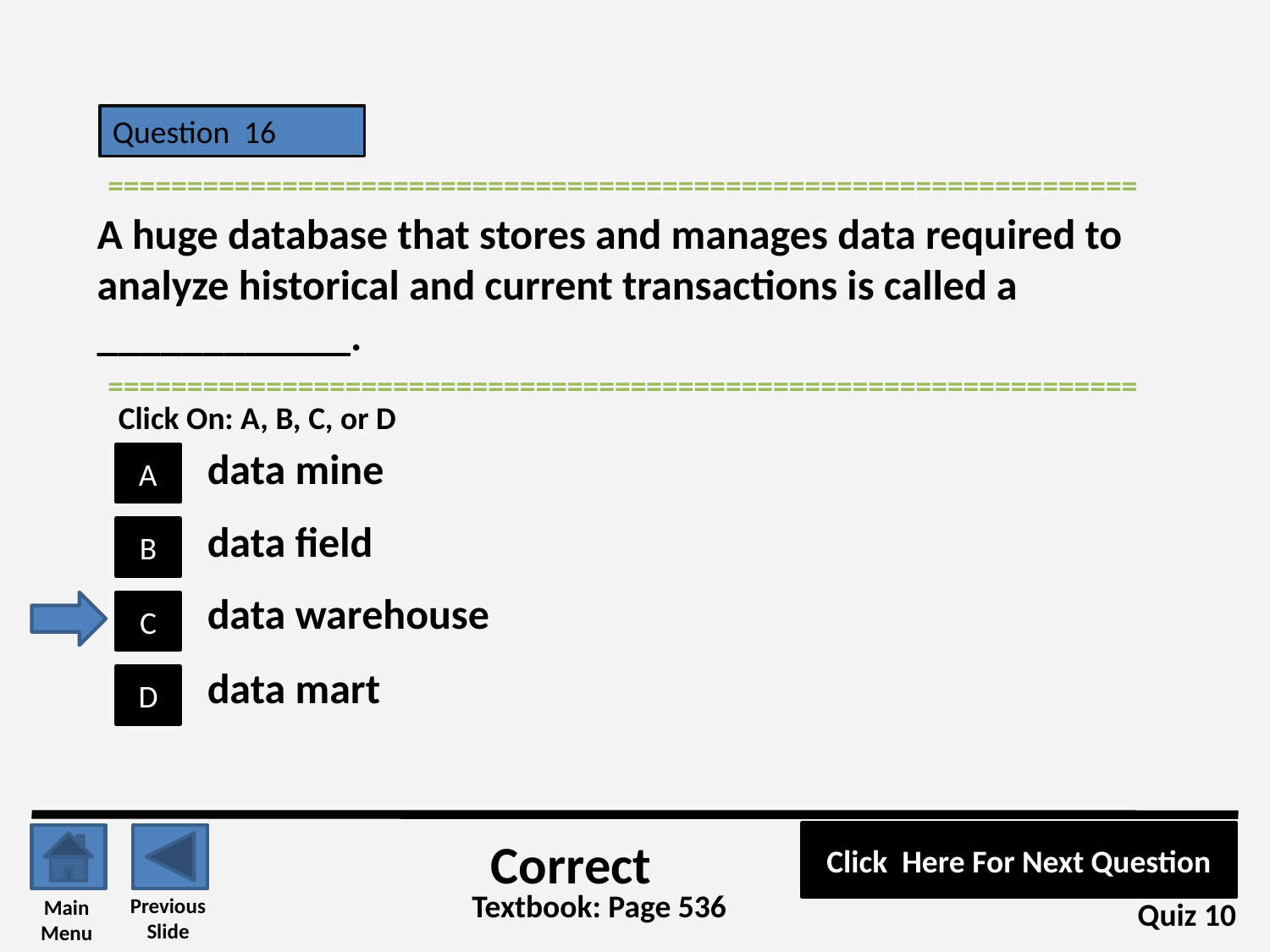

Question  16
=================================================================
A huge database that stores and manages data required to analyze historical and current transactions is called a ____________.
=================================================================
Click On: A, B, C, or D
data mine
A

data field
B

data warehouse

C
data mart
D
Click  Here For Next Question

Correct
Textbook: Page 536
Previous
Slide
Main
Menu
Quiz 10